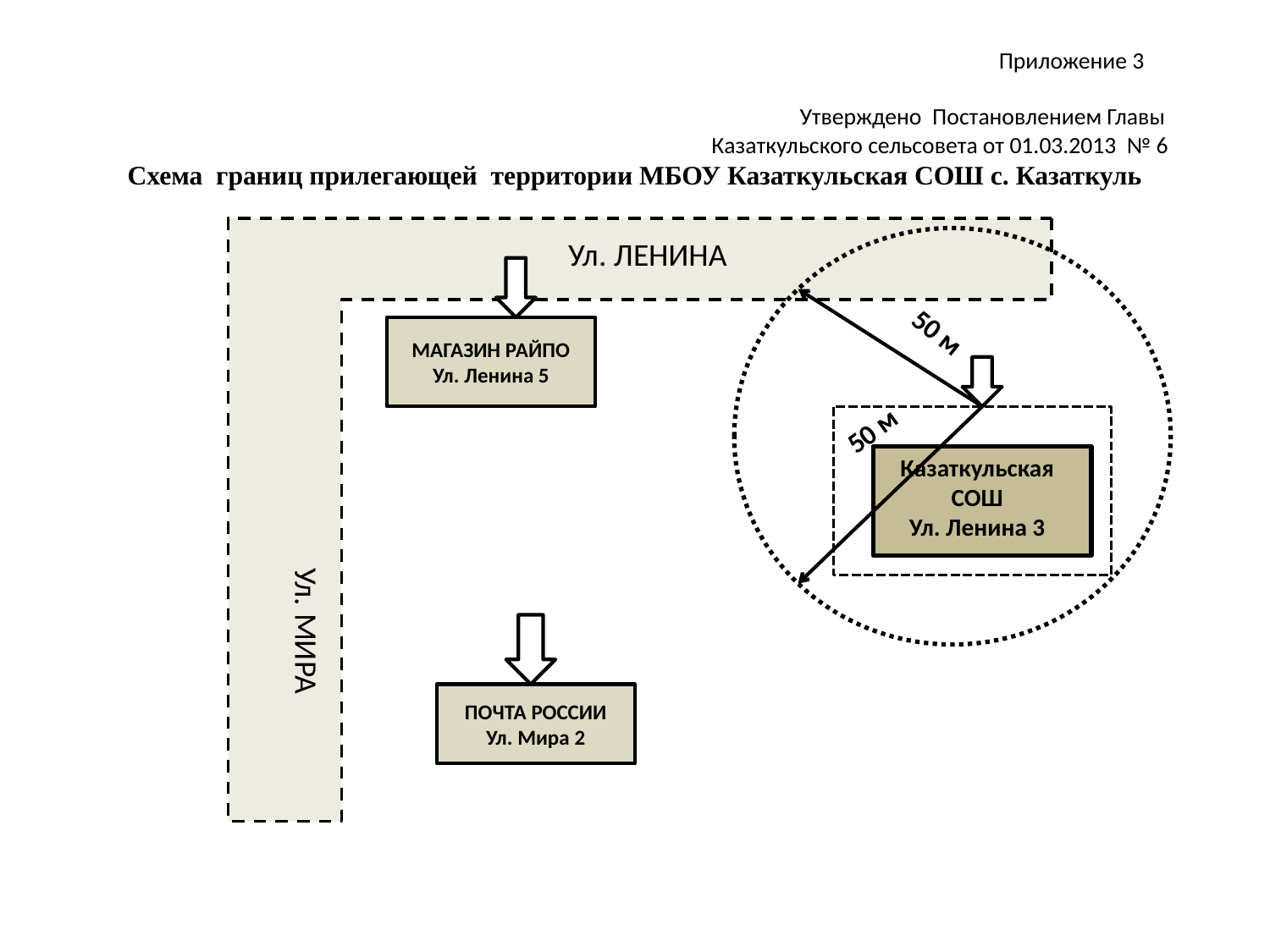

# Приложение 3 Утверждено  Постановлением Главы Казаткульского сельсовета от 01.03.2013  № 6 Схема  границ прилегающей  территории МБОУ Казаткульская СОШ с. Казаткуль

Ул. ЛЕНИНА

50 м

МАГАЗИН РАЙПО
Ул. Ленина 5

50 м

Казаткульская СОШ
Ул. Ленина 3
Ул. МИРА

ПОЧТА РОССИИ
Ул. Мира 2